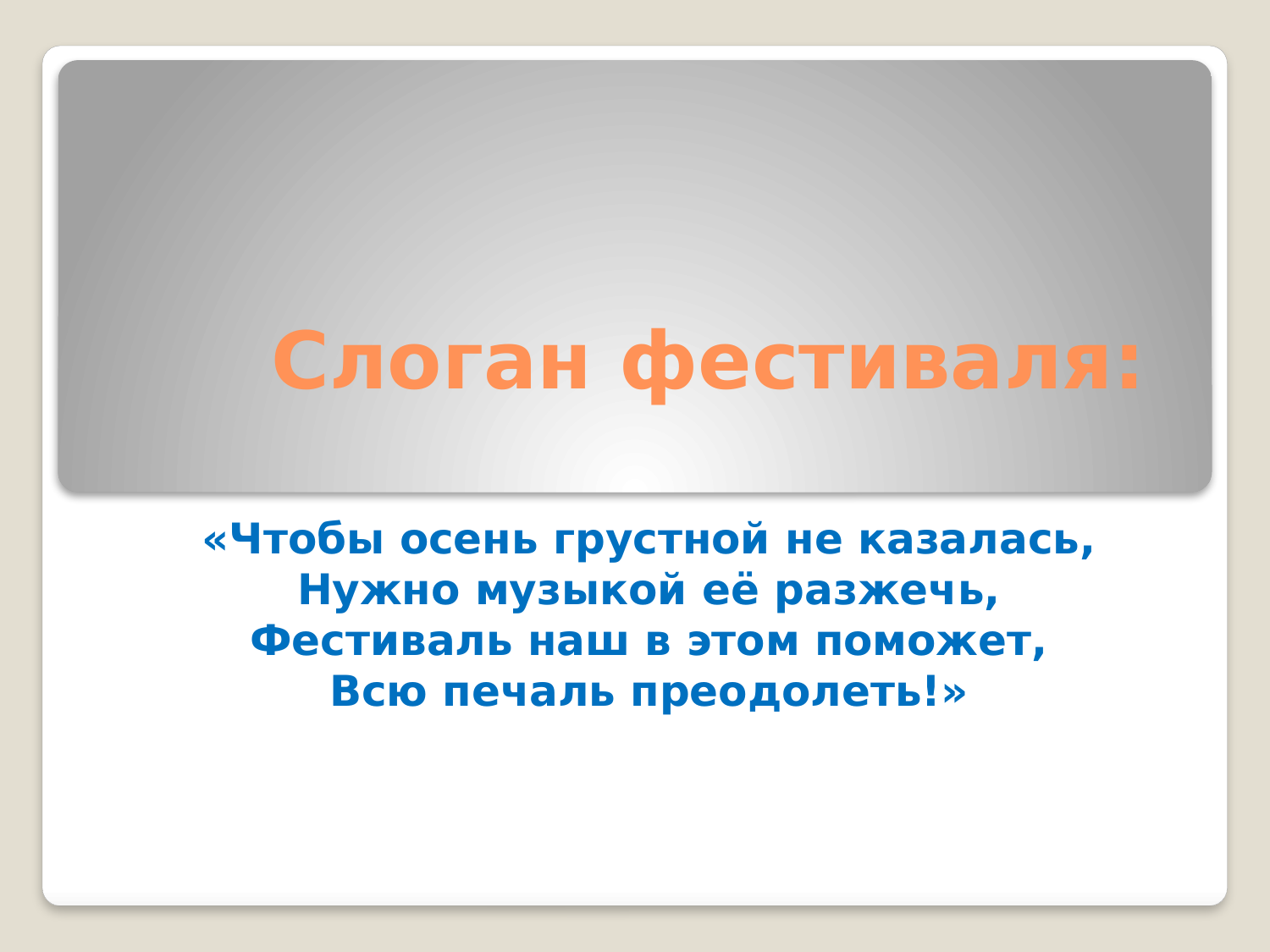

# Слоган фестиваля:
«Чтобы осень грустной не казалась,
Нужно музыкой её разжечь,
Фестиваль наш в этом поможет,
Всю печаль преодолеть!»